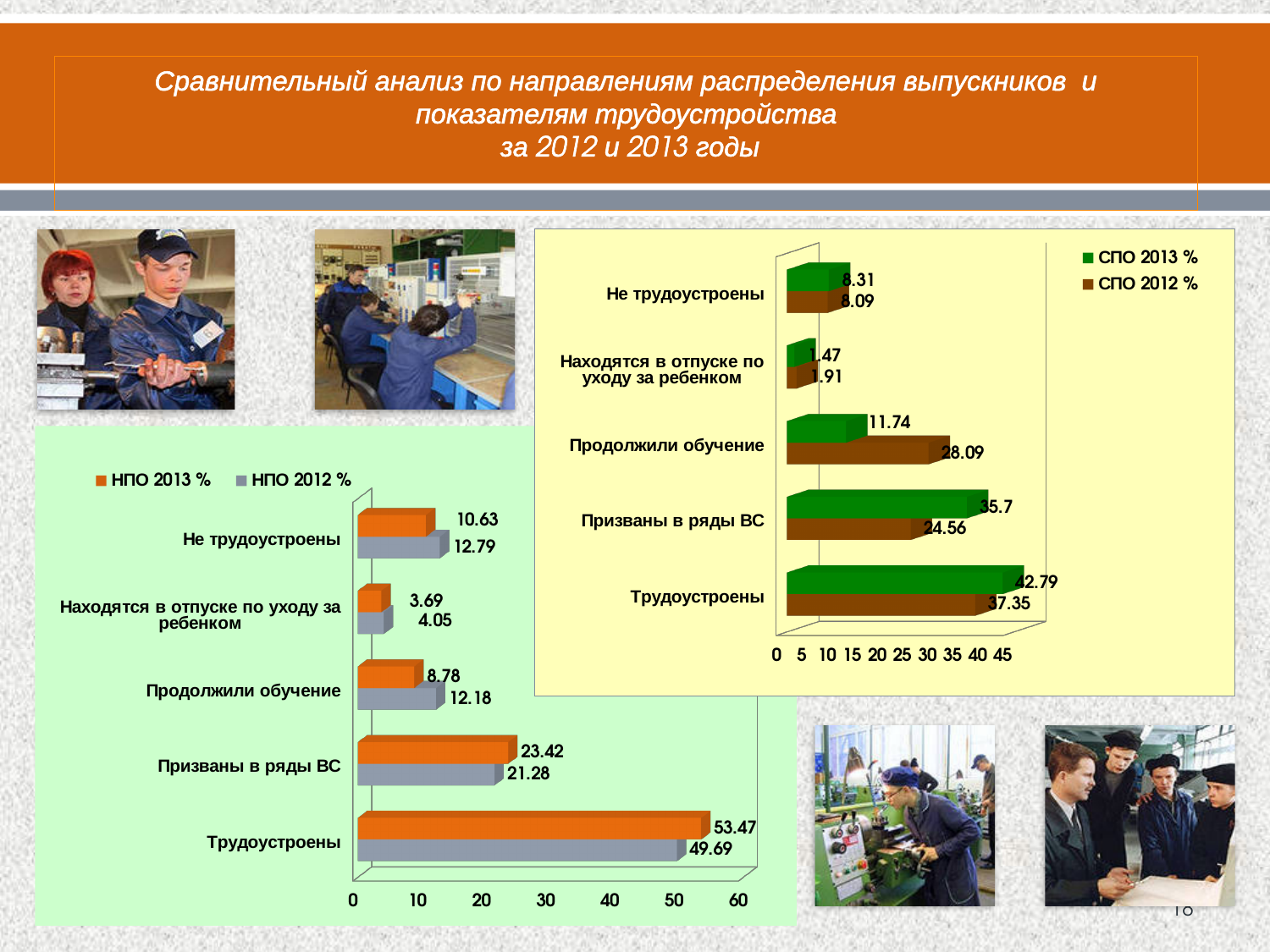

# Сравнительный анализ по направлениям распределения выпускников  и показателям трудоустройства за 2012 и 2013 годы

[unsupported chart]

[unsupported chart]

18